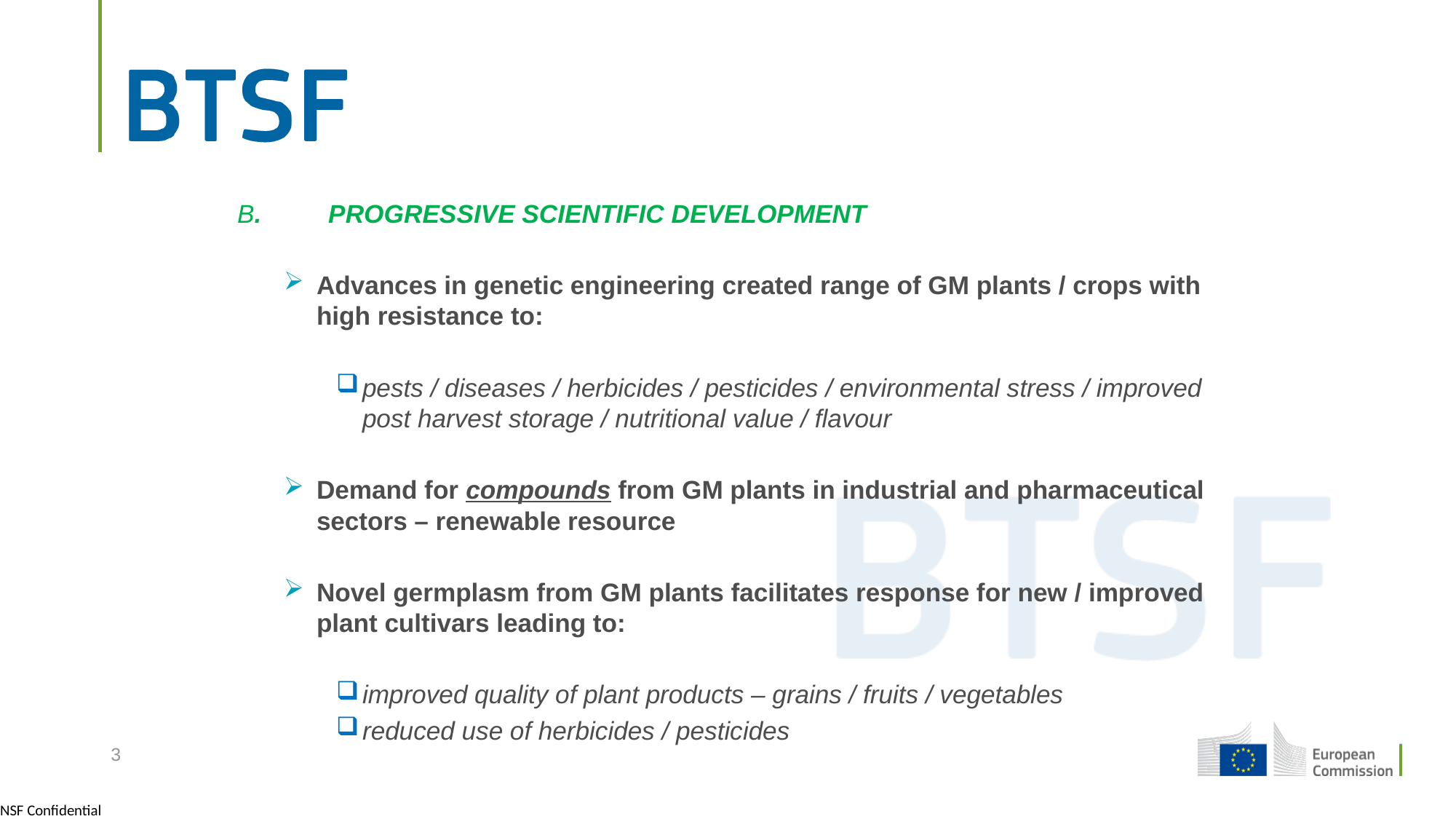

#

 B.	PROGRESSIVE SCIENTIFIC DEVELOPMENT

Advances in genetic engineering created range of GM plants / crops with high resistance to:

pests / diseases / herbicides / pesticides / environmental stress / improved post harvest storage / nutritional value / flavour

Demand for compounds from GM plants in industrial and pharmaceutical sectors – renewable resource

Novel germplasm from GM plants facilitates response for new / improved plant cultivars leading to:

improved quality of plant products – grains / fruits / vegetables
reduced use of herbicides / pesticides

3